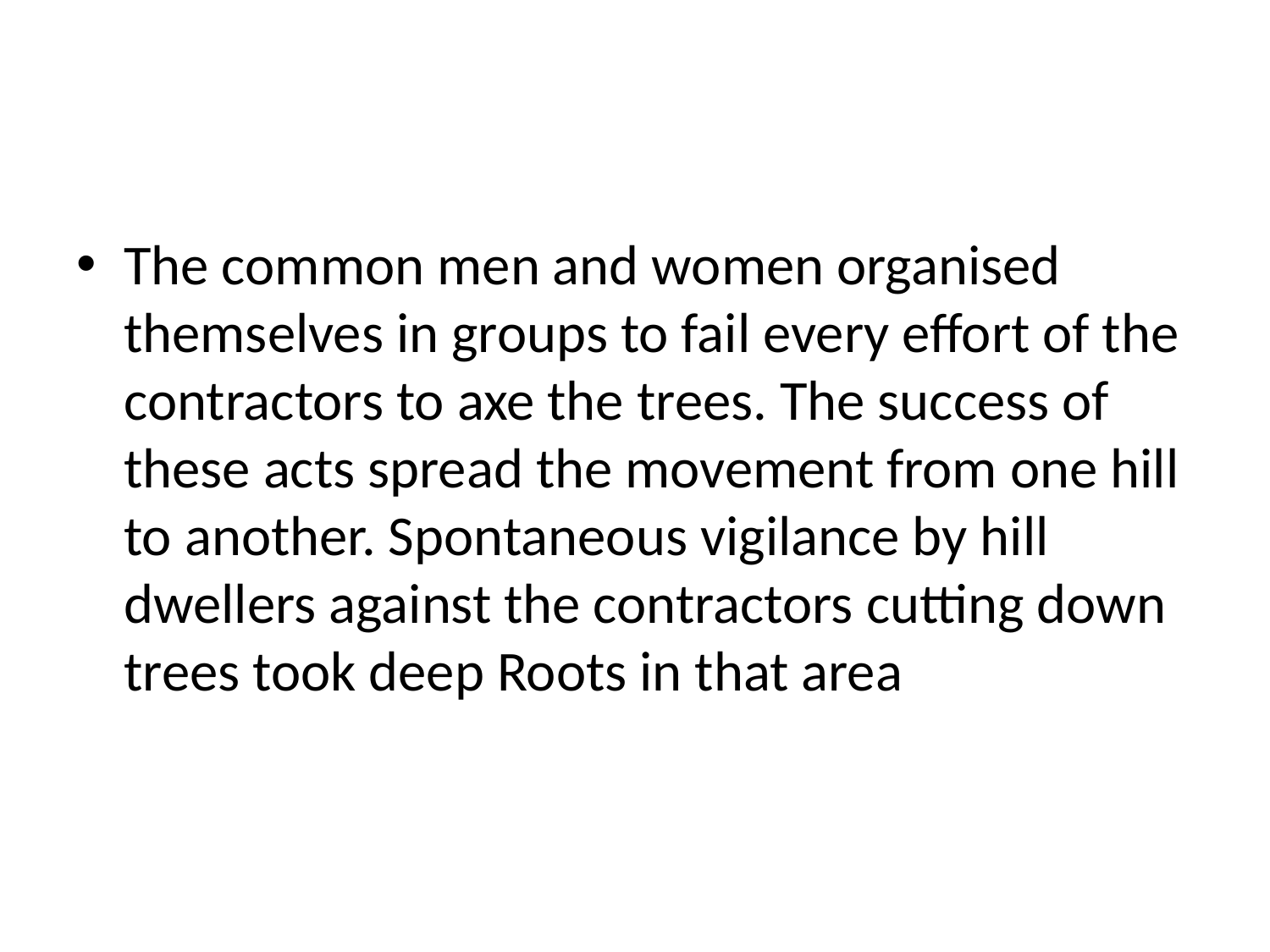

#
The common men and women organised themselves in groups to fail every effort of the contractors to axe the trees. The success of these acts spread the movement from one hill to another. Spontaneous vigilance by hill dwellers against the contractors cutting down trees took deep Roots in that area